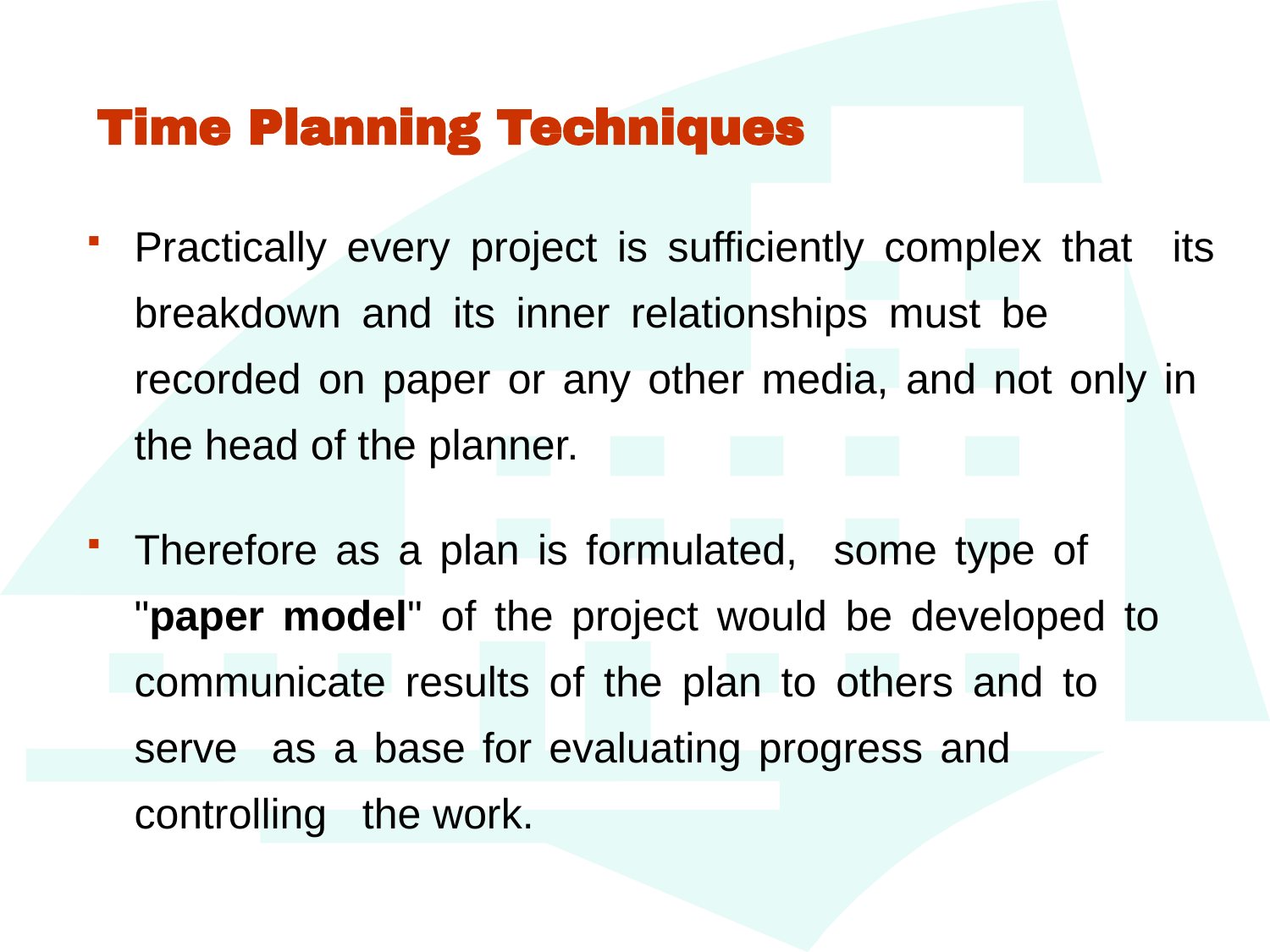

# Time Planning Techniques
Practically every project is sufficiently complex that  its breakdown and its inner relationships must be         recorded on paper or any other media, and not only in  the head of the planner.

Therefore as a plan is formulated,  some type of        "paper model" of the project would be developed to    communicate results of the plan to others and to       serve  as a base for evaluating progress and             controlling   the work.